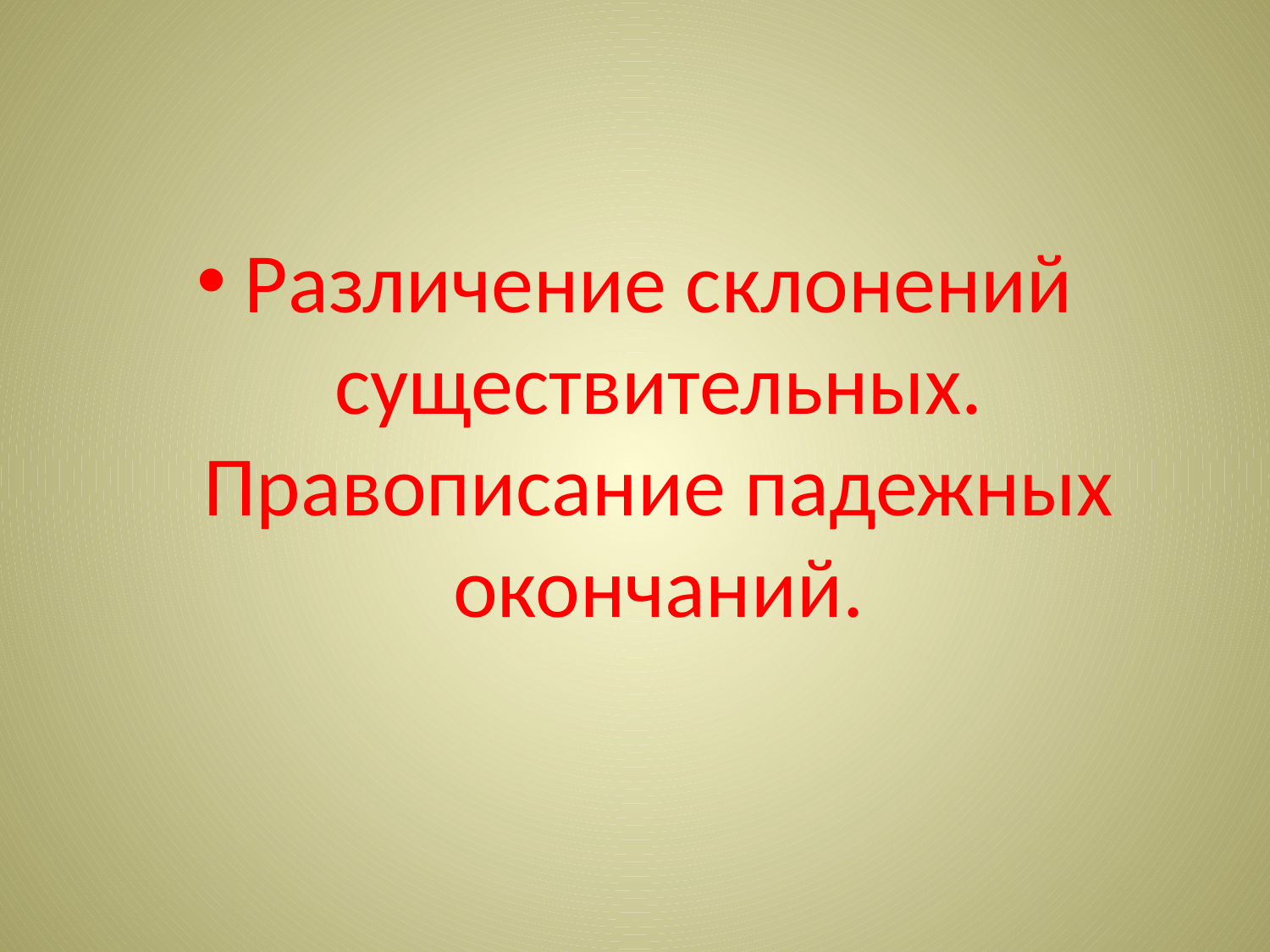

#
Различение склонений существительных. Правописание падежных окончаний.